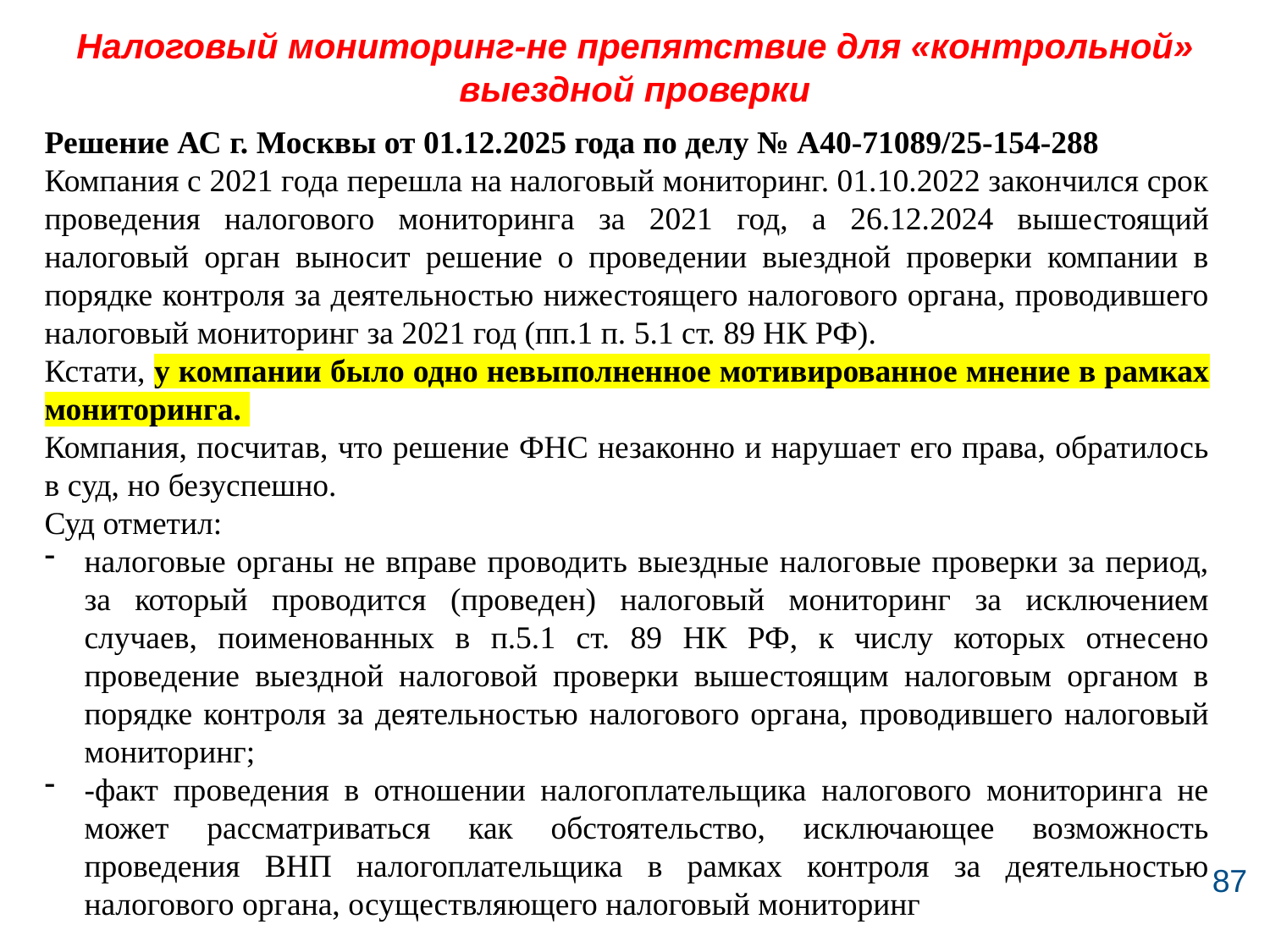

# Налоговый мониторинг-не препятствие для «контрольной» выездной проверки

Решение АС г. Москвы от 01.12.2025 года по делу № А40-71089/25-154-288
Компания с 2021 года перешла на налоговый мониторинг. 01.10.2022 закончился срок проведения налогового мониторинга за 2021 год, а 26.12.2024 вышестоящий налоговый орган выносит решение о проведении выездной проверки компании в порядке контроля за деятельностью нижестоящего налогового органа, проводившего налоговый мониторинг за 2021 год (пп.1 п. 5.1 ст. 89 НК РФ).
Кстати, у компании было одно невыполненное мотивированное мнение в рамках мониторинга.
Компания, посчитав, что решение ФНС незаконно и нарушает его права, обратилось в суд, но безуспешно.
Суд отметил:
налоговые органы не вправе проводить выездные налоговые проверки за период, за который проводится (проведен) налоговый мониторинг за исключением случаев, поименованных в п.5.1 ст. 89 НК РФ, к числу которых отнесено проведение выездной налоговой проверки вышестоящим налоговым органом в порядке контроля за деятельностью налогового органа, проводившего налоговый мониторинг;
-факт проведения в отношении налогоплательщика налогового мониторинга не может рассматриваться как обстоятельство, исключающее возможность проведения ВНП налогоплательщика в рамках контроля за деятельностью налогового органа, осуществляющего налоговый мониторинг